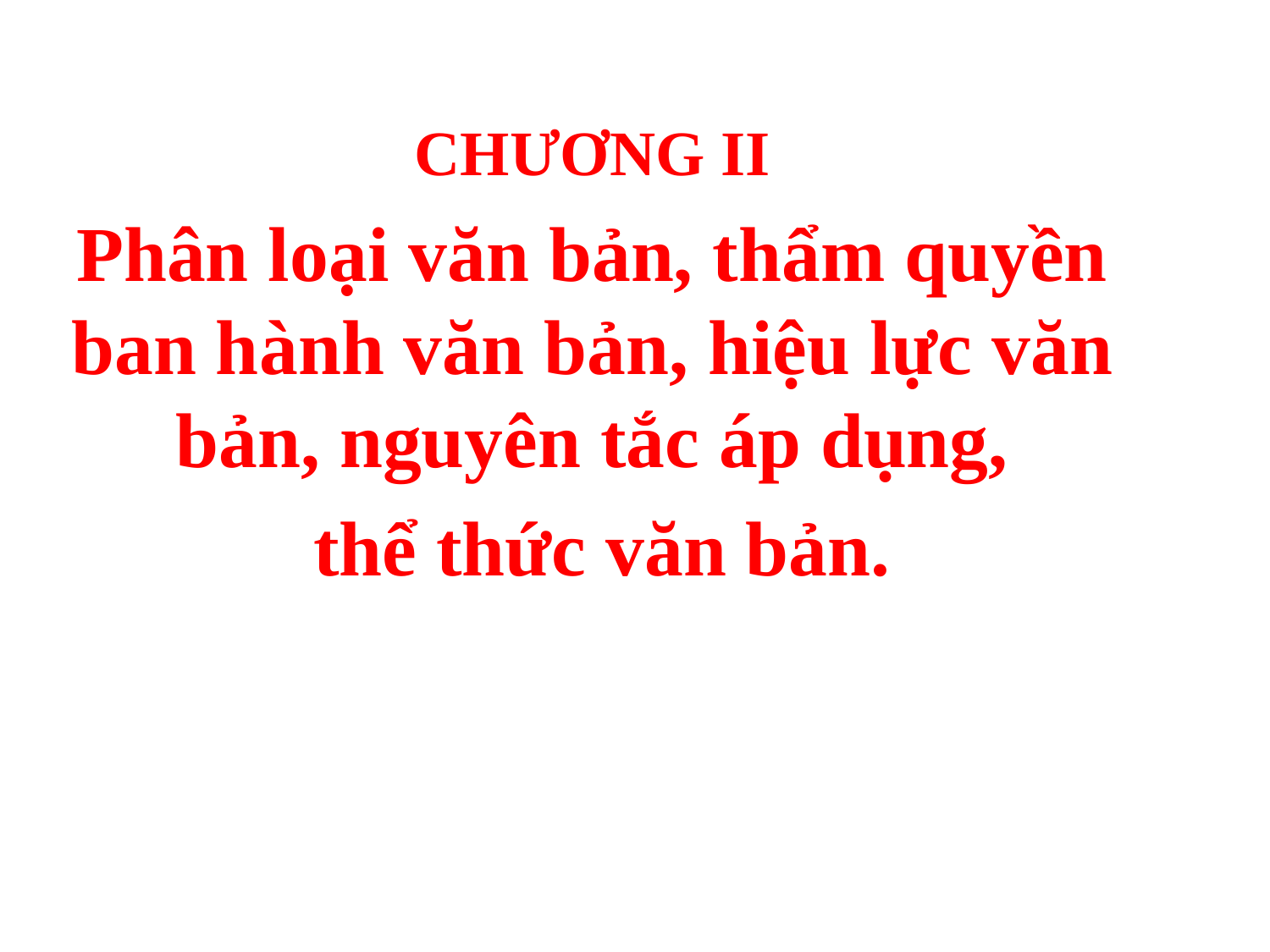

CHƯƠNG II
Phân loại văn bản, thẩm quyền ban hành văn bản, hiệu lực văn bản, nguyên tắc áp dụng,
 thể thức văn bản.